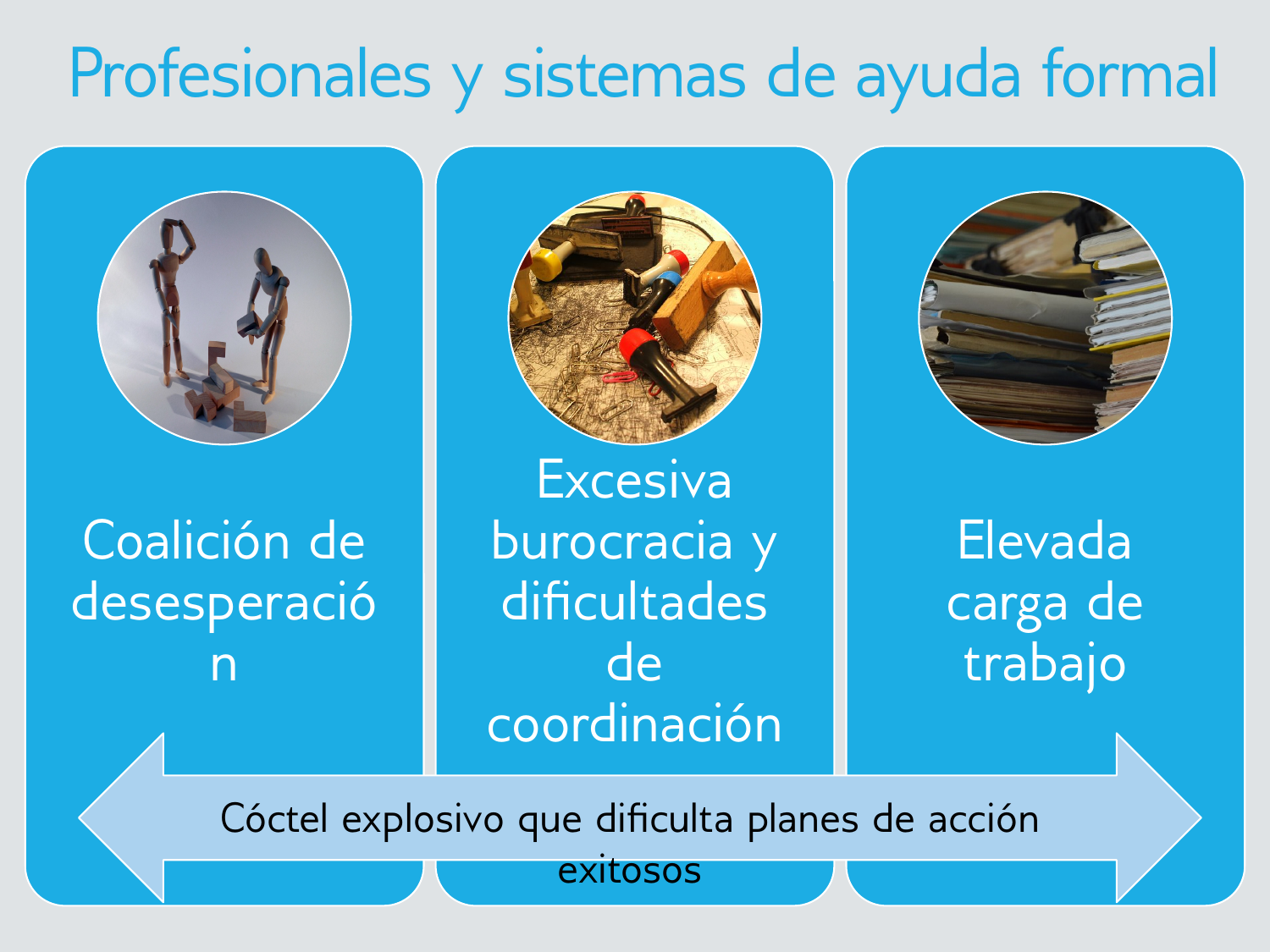

Profesionales y sistemas de ayuda formal
Coalición de desesperación
Excesiva burocracia y dificultades de coordinación
Elevada carga de trabajo
Cóctel explosivo que dificulta planes de acción exitosos